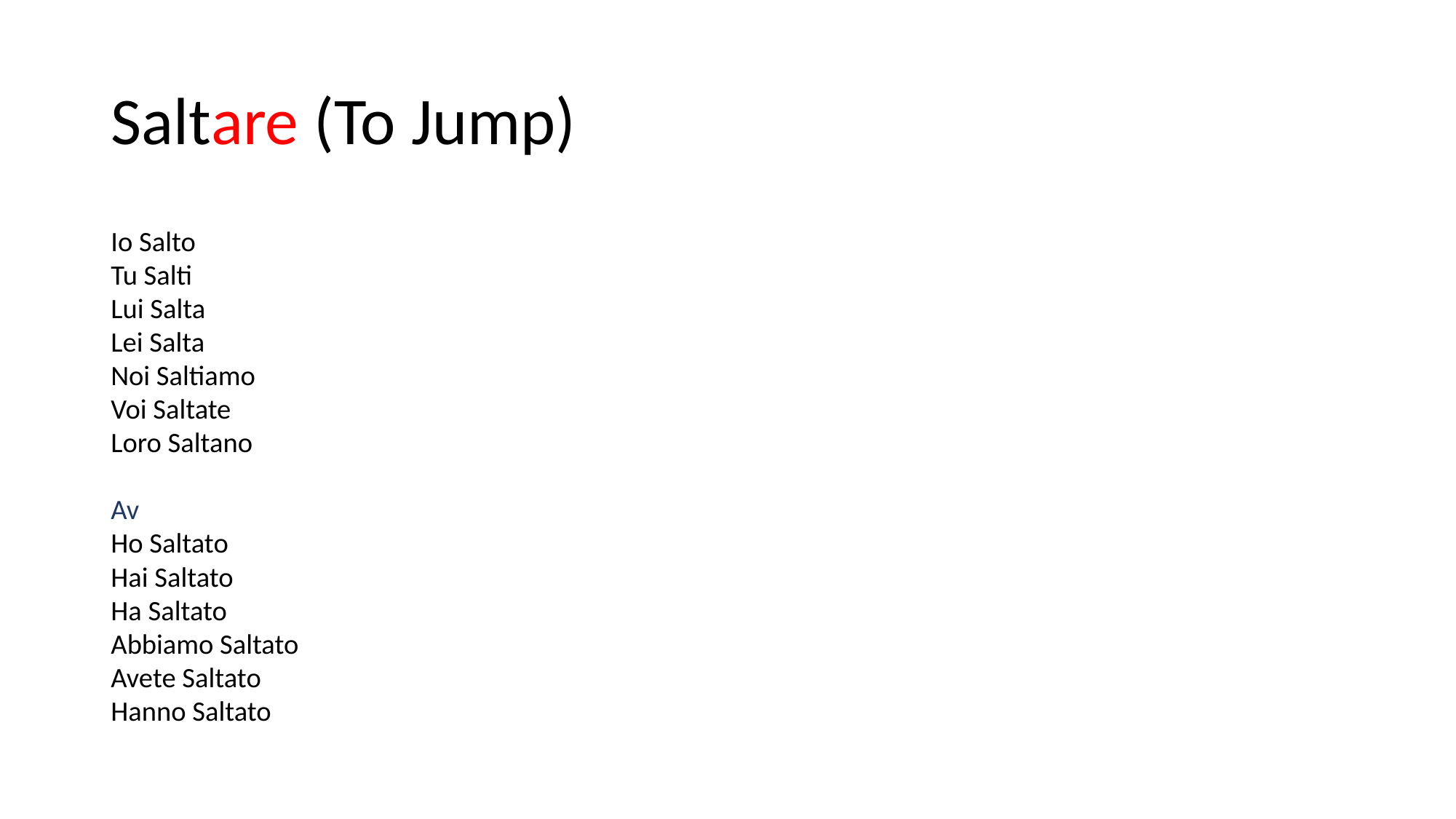

# Saltare (To Jump)
Io Salto
Tu Salti
Lui Salta
Lei Salta
Noi Saltiamo
Voi Saltate
Loro Saltano

Av
Ho Saltato
Hai Saltato
Ha Saltato
Abbiamo Saltato
Avete Saltato
Hanno Saltato